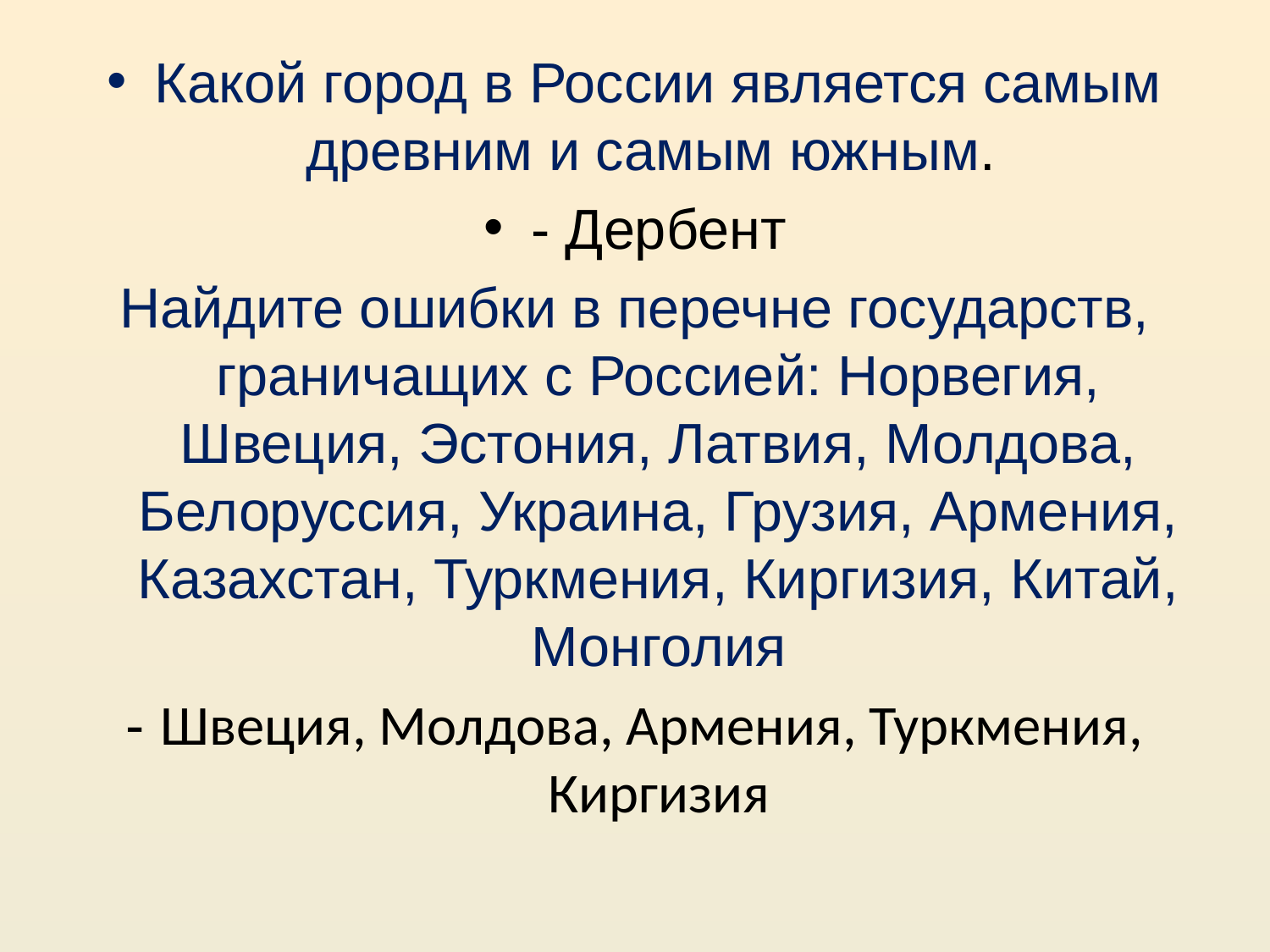

#
Какой город в России является самым древним и самым южным.
- Дербент
Найдите ошибки в перечне государств, граничащих с Россией: Норвегия, Швеция, Эстония, Латвия, Молдова, Белоруссия, Украина, Грузия, Армения, Казахстан, Туркмения, Киргизия, Китай, Монголия
- Швеция, Молдова, Армения, Туркмения, Киргизия